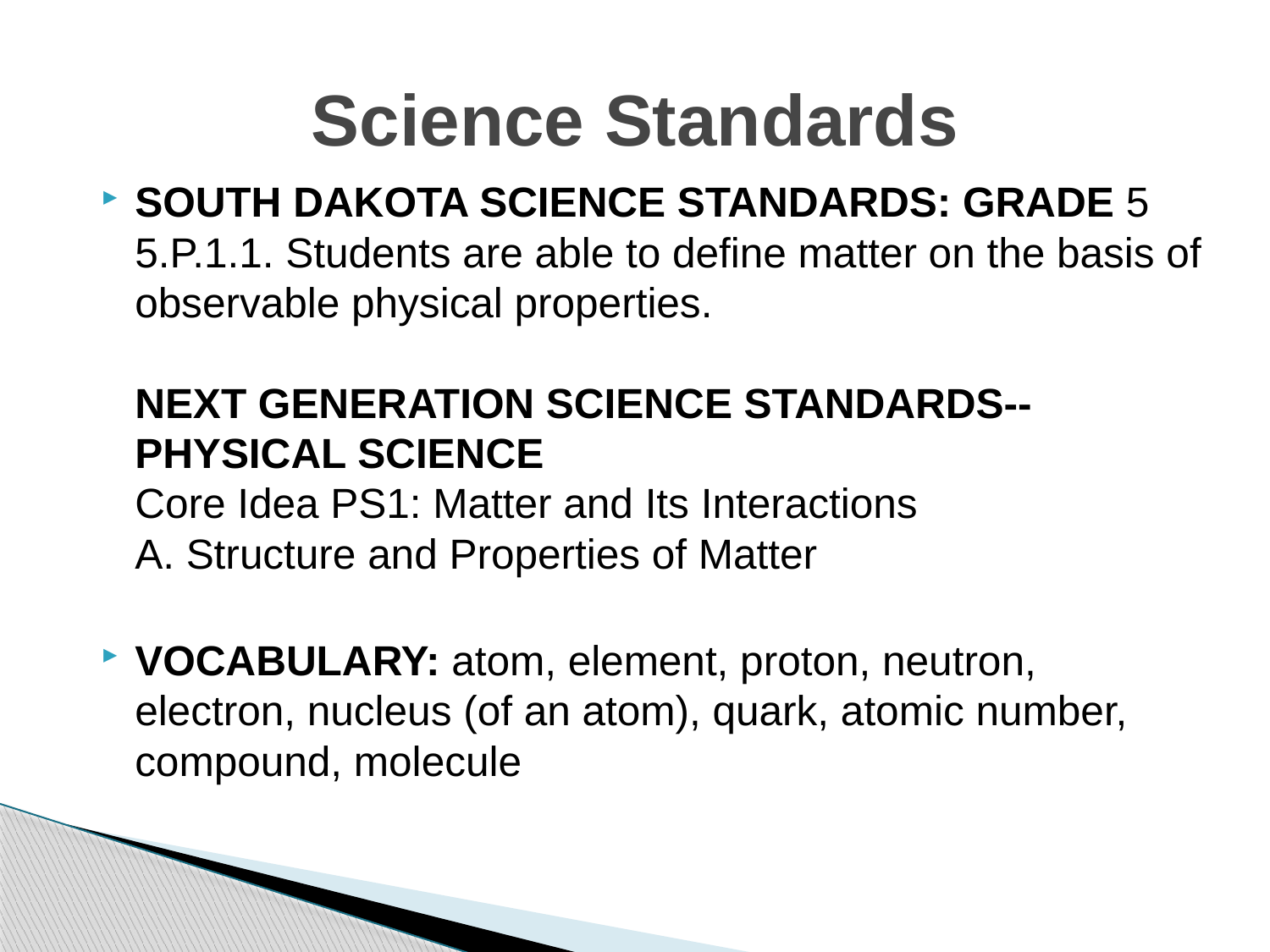

# Science Standards
SOUTH DAKOTA SCIENCE STANDARDS: GRADE 5
5.P.1.1. Students are able to define matter on the basis of observable physical properties.
NEXT GENERATION SCIENCE STANDARDS--PHYSICAL SCIENCE
Core Idea PS1: Matter and Its Interactions
A. Structure and Properties of Matter
VOCABULARY: atom, element, proton, neutron, electron, nucleus (of an atom), quark, atomic number, compound, molecule